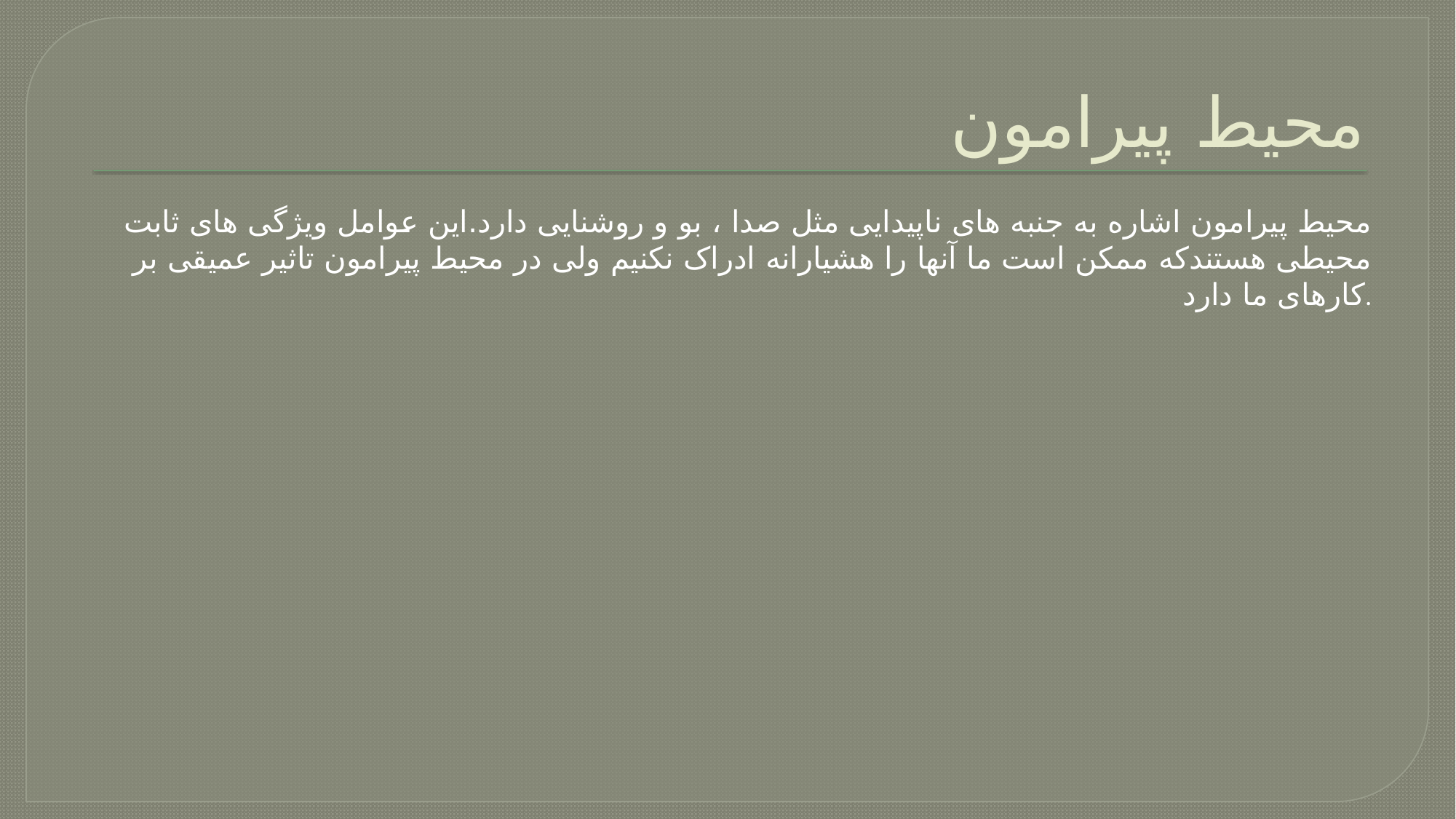

# محیط پیرامون
محیط پیرامون اشاره به جنبه های ناپیدایی مثل صدا ، بو و روشنایی دارد.این عوامل ویژگی های ثابت محیطی هستندکه ممکن است ما آنها را هشیارانه ادراک نکنیم ولی در محیط پیرامون تاثیر عمیقی بر کارهای ما دارد.